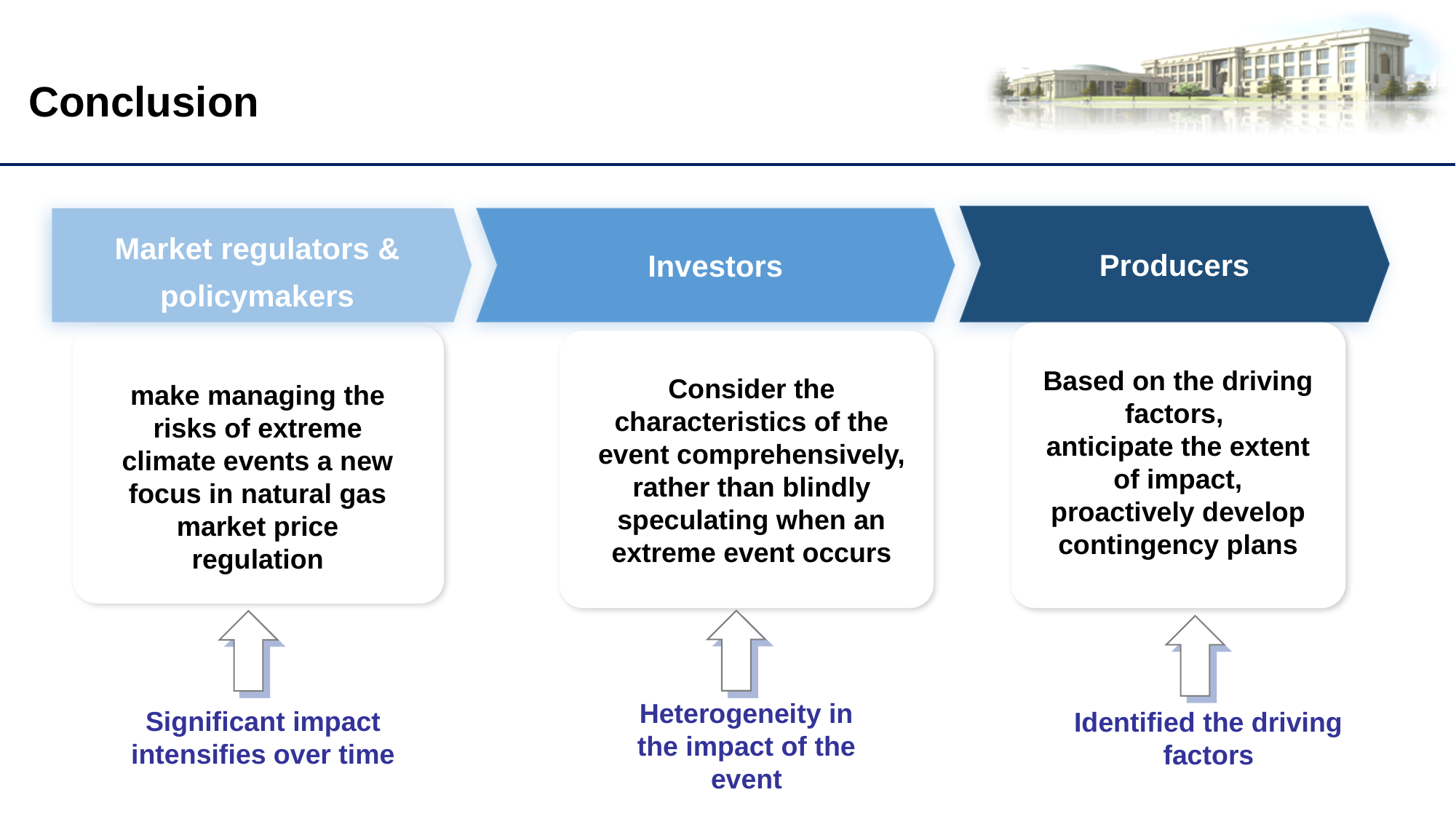

# Conclusion
Producers
Investors
Market regulators & policymakers

Consider the characteristics of the event comprehensively, rather than blindly speculating when an extreme event occurs
make managing the risks of extreme climate events a new focus in natural gas market price regulation
Based on the driving factors,
anticipate the extent of impact,
proactively develop contingency plans

Heterogeneity in the impact of the event
Significant impact
intensifies over time
Identified the driving factors
29